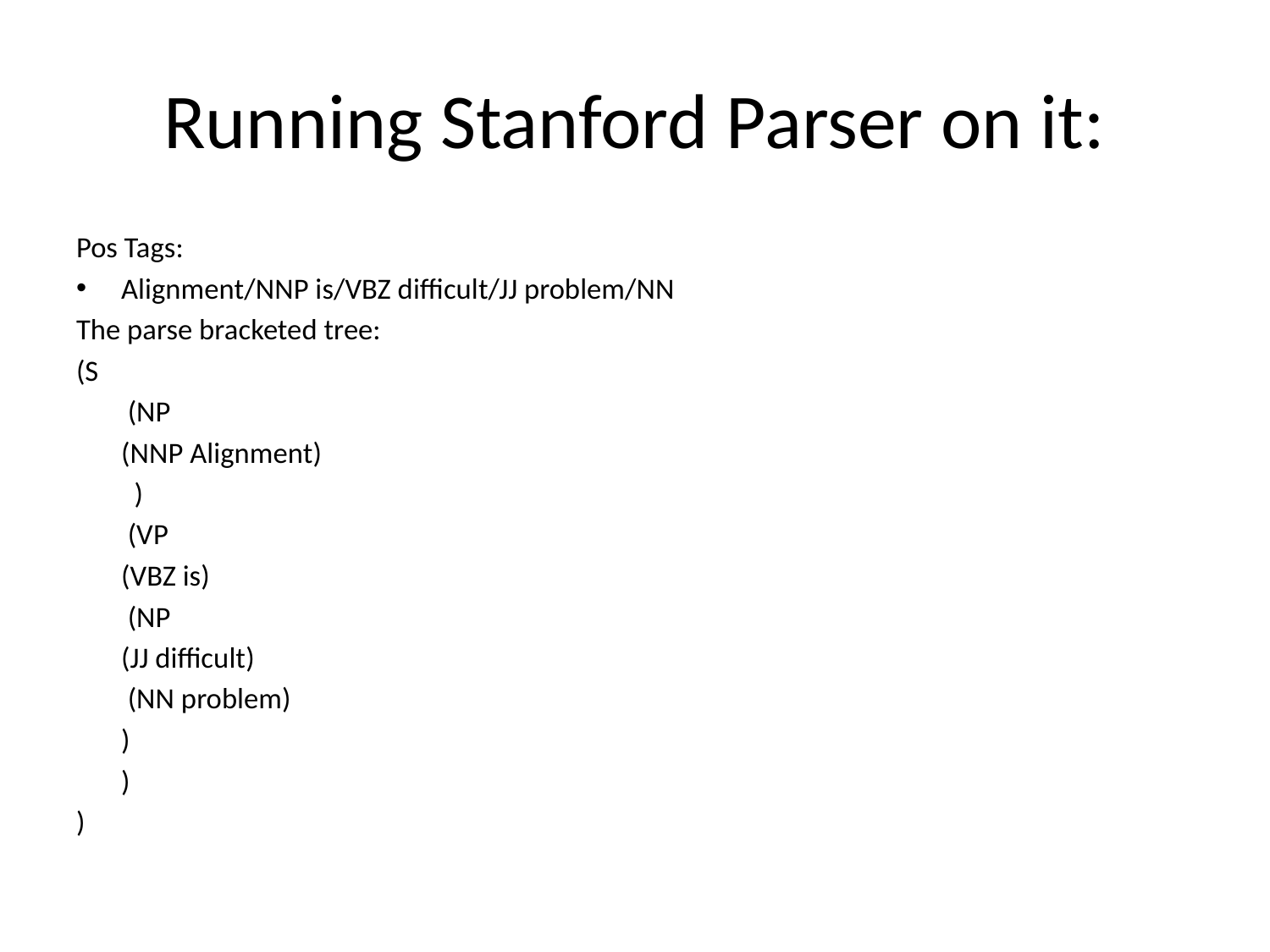

# Running Stanford Parser on it:
Pos Tags:
Alignment/NNP is/VBZ difficult/JJ problem/NN
The parse bracketed tree:
(S
	 (NP
		(NNP Alignment)
	  )
 	 (VP
		(VBZ is)
		 (NP
			(JJ difficult)
			 (NN problem)
		)
	)
)